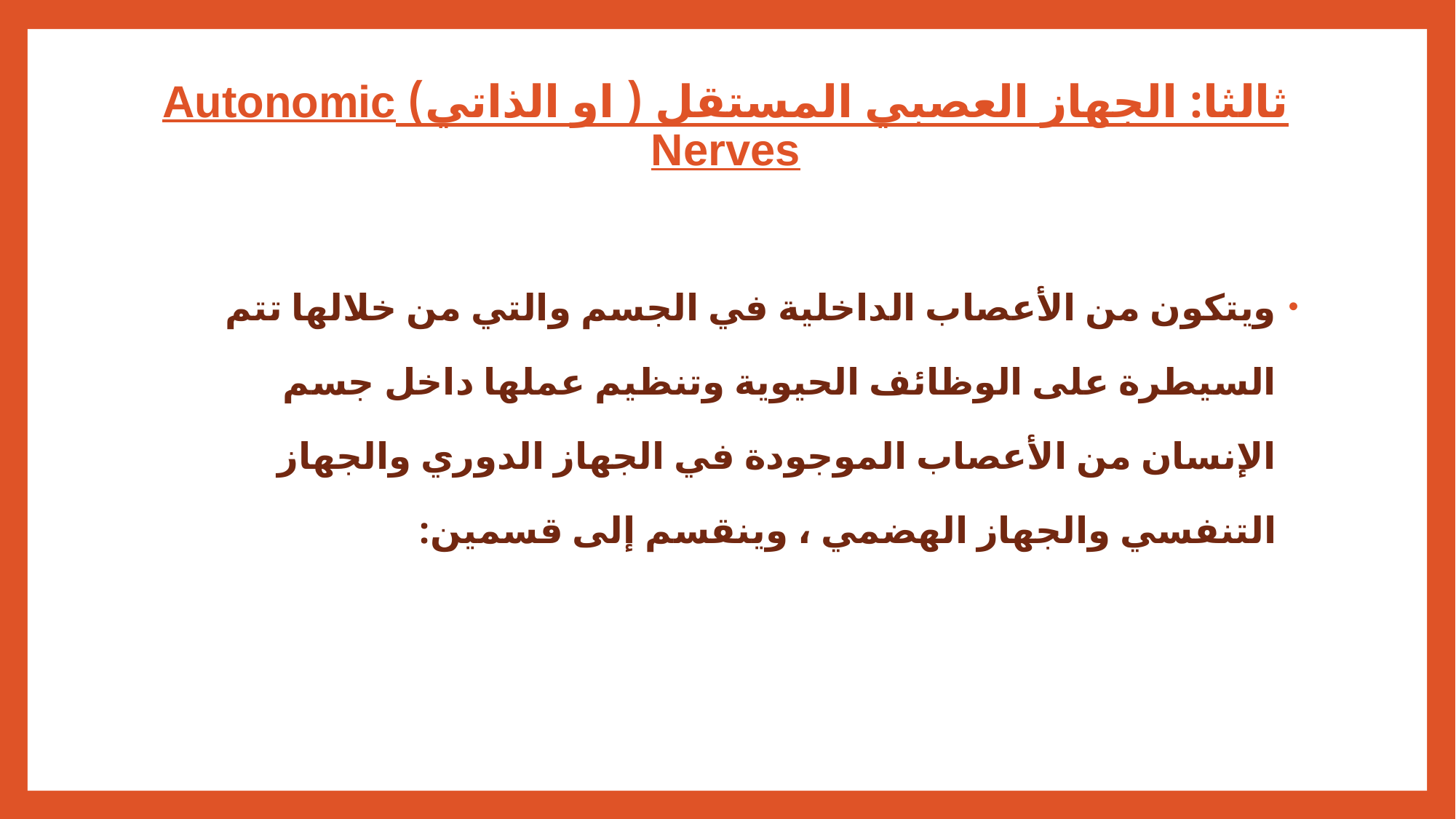

# ثالثا: الجهاز العصبي المستقل ( او الذاتي) Autonomic Nerves
ويتكون من الأعصاب الداخلية في الجسم والتي من خلالها تتم السيطرة على الوظائف الحيوية وتنظيم عملها داخل جسم الإنسان من الأعصاب الموجودة في الجهاز الدوري والجهاز التنفسي والجهاز الهضمي ، وينقسم إلى قسمين: